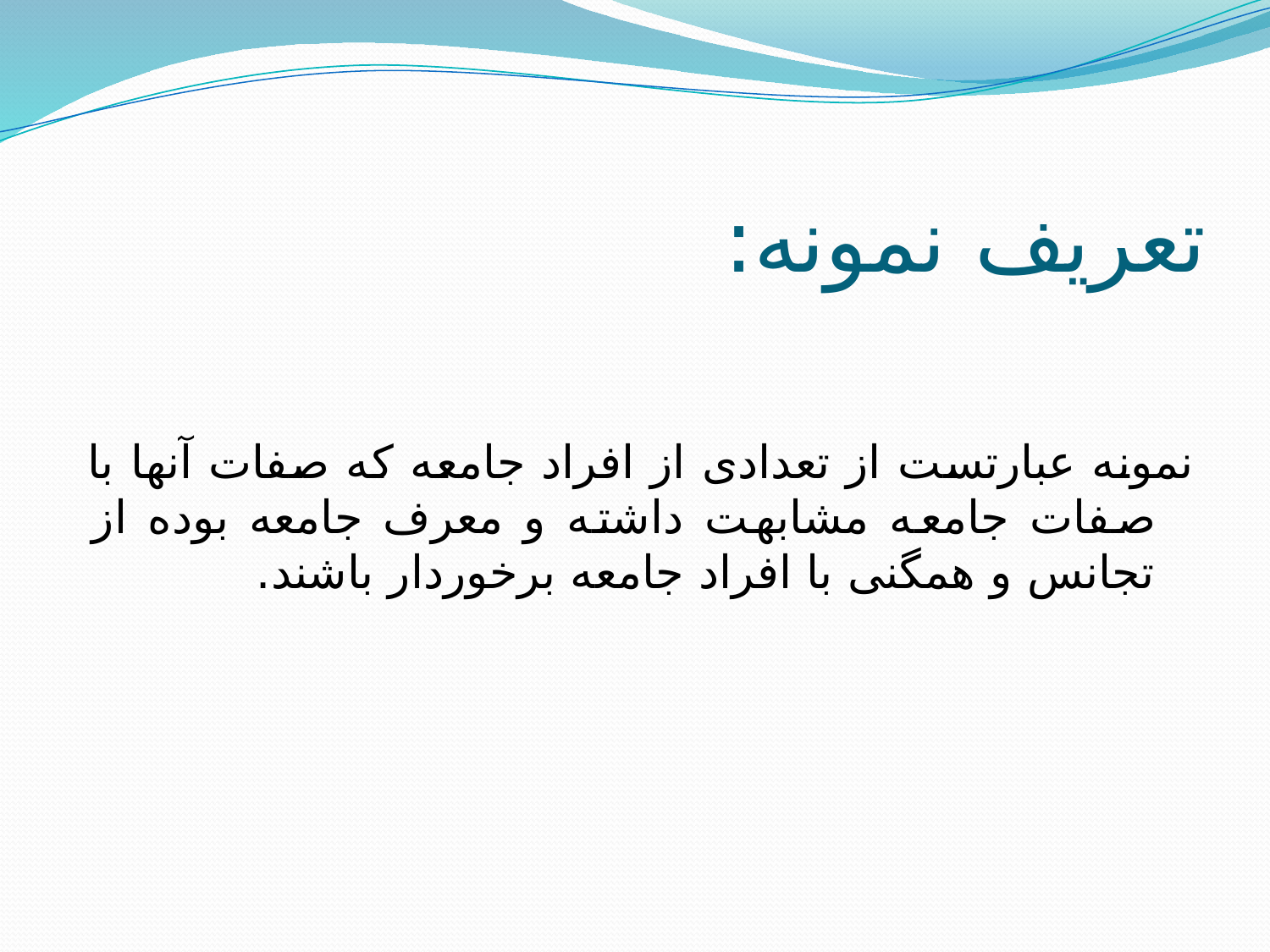

# تعریف نمونه:
نمونه عبارتست از تعدادی از افراد جامعه كه صفات آنها با صفات جامعه مشابهت داشته و معرف جامعه بوده از تجانس و همگنی با افراد جامعه برخوردار باشند.